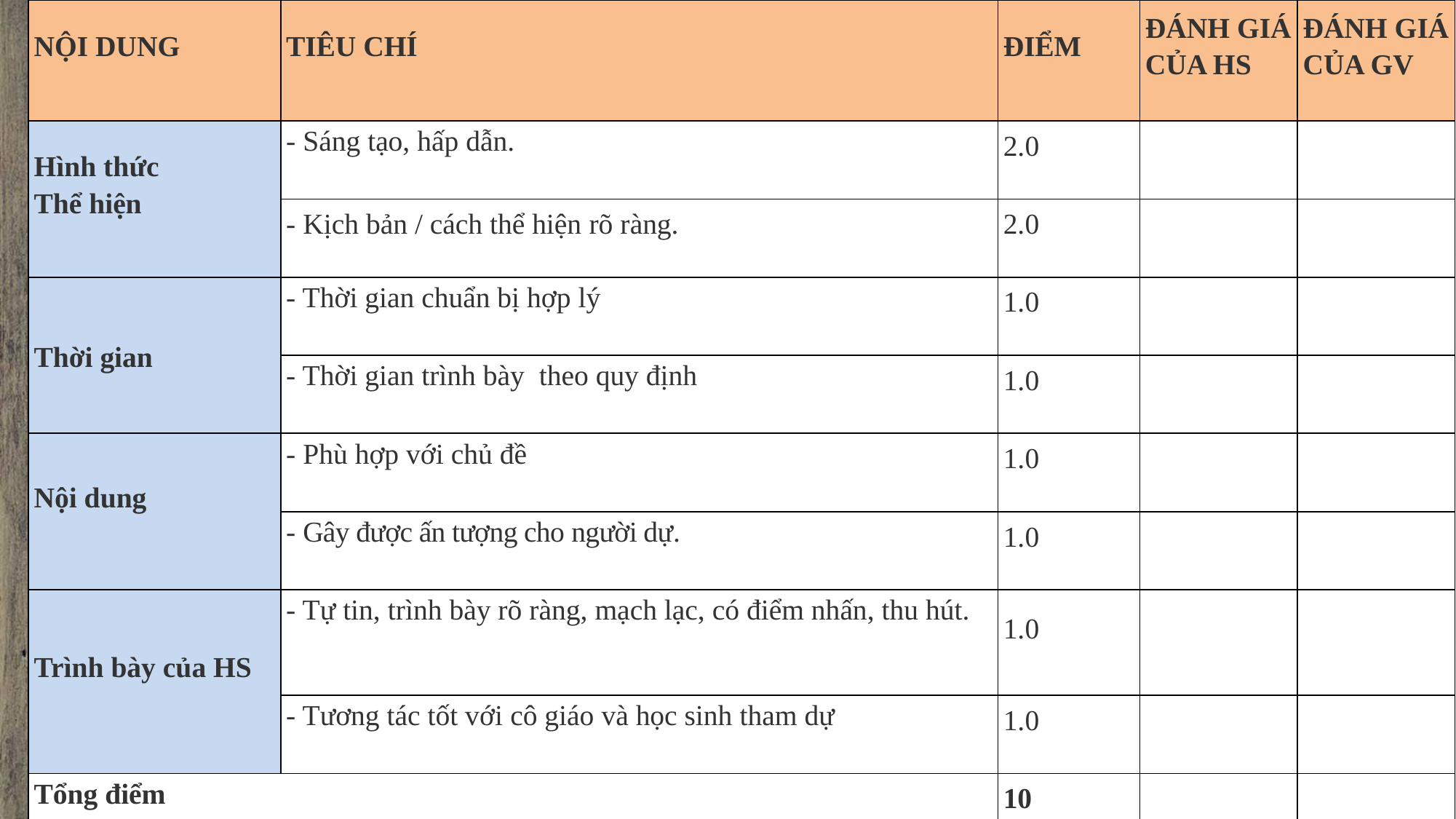

| NỘI DUNG | TIÊU CHÍ | ĐIỂM | ĐÁNH GIÁ CỦA HS | ĐÁNH GIÁ CỦA GV |
| --- | --- | --- | --- | --- |
| Hình thức Thể hiện | - Sáng tạo, hấp dẫn. | 2.0 |  |  |
|  | - Kịch bản / cách thể hiện rõ ràng. | 2.0 |  |  |
| Thời gian | - Thời gian chuẩn bị hợp lý | 1.0 |  |  |
|  | - Thời gian trình bày theo quy định | 1.0 |  |  |
| Nội dung | - Phù hợp với chủ đề | 1.0 |  |  |
|  | - Gây được ấn tượng cho người dự. | 1.0 |  |  |
| Trình bày của HS | - Tự tin, trình bày rõ ràng, mạch lạc, có điểm nhấn, thu hút. | 1.0 |  |  |
|  | - Tương tác tốt với cô giáo và học sinh tham dự | 1.0 |  |  |
| Tổng điểm |  | 10 |  |  |
#